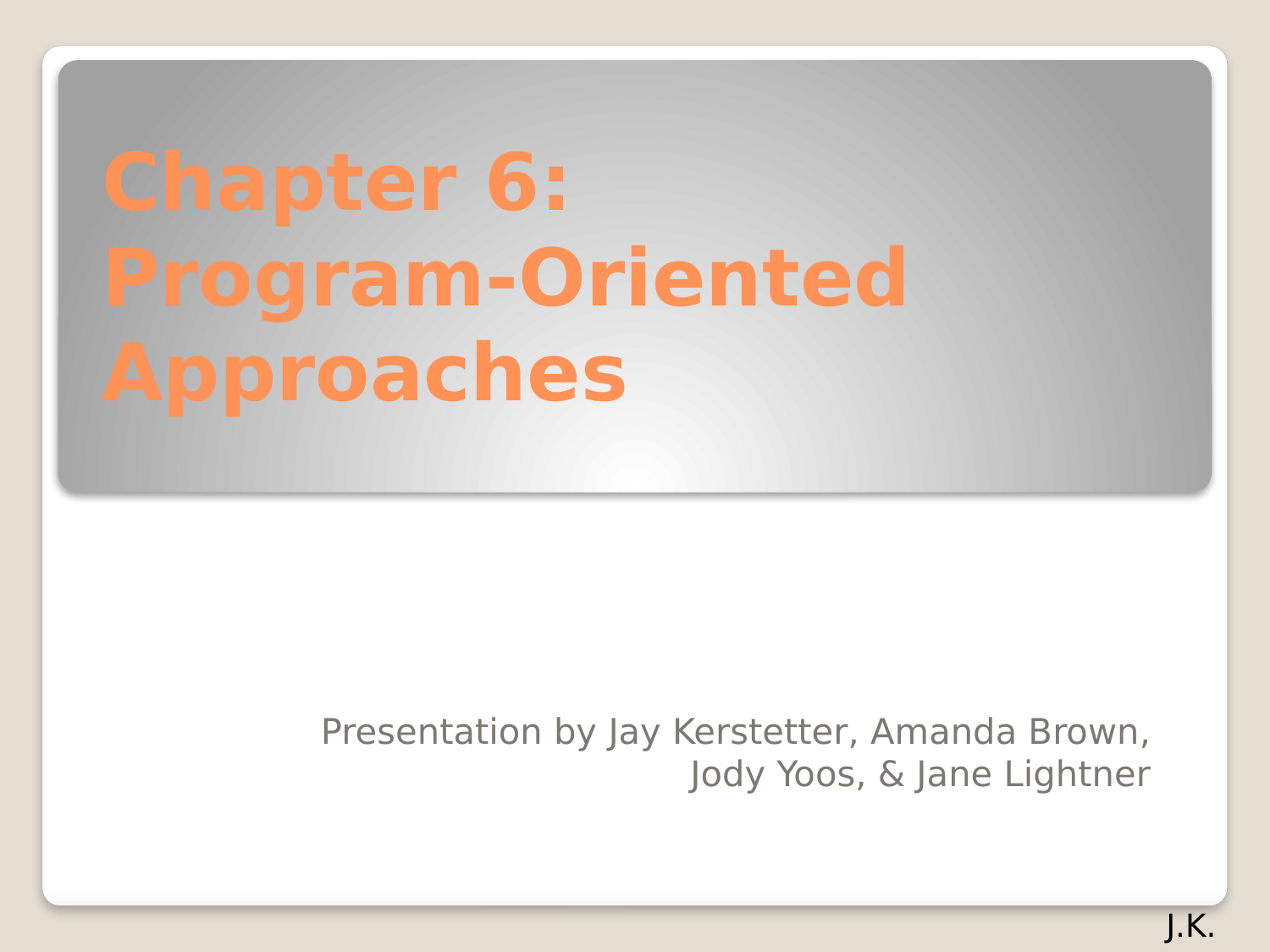

# Chapter 6: Program-Oriented Approaches
Presentation by Jay Kerstetter, Amanda Brown,
Jody Yoos, & Jane Lightner
J.K.